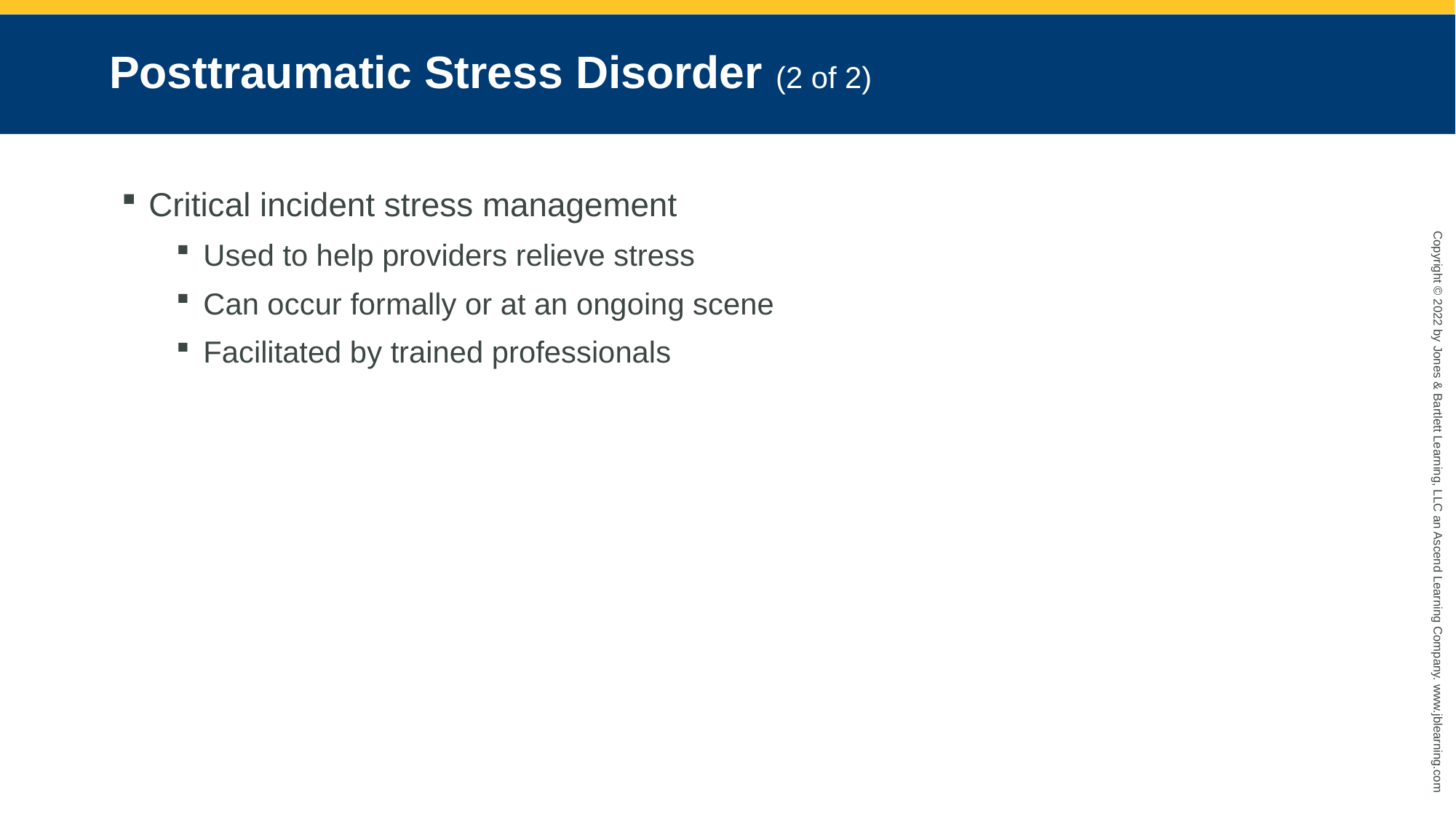

# Posttraumatic Stress Disorder (2 of 2)
Critical incident stress management
Used to help providers relieve stress
Can occur formally or at an ongoing scene
Facilitated by trained professionals